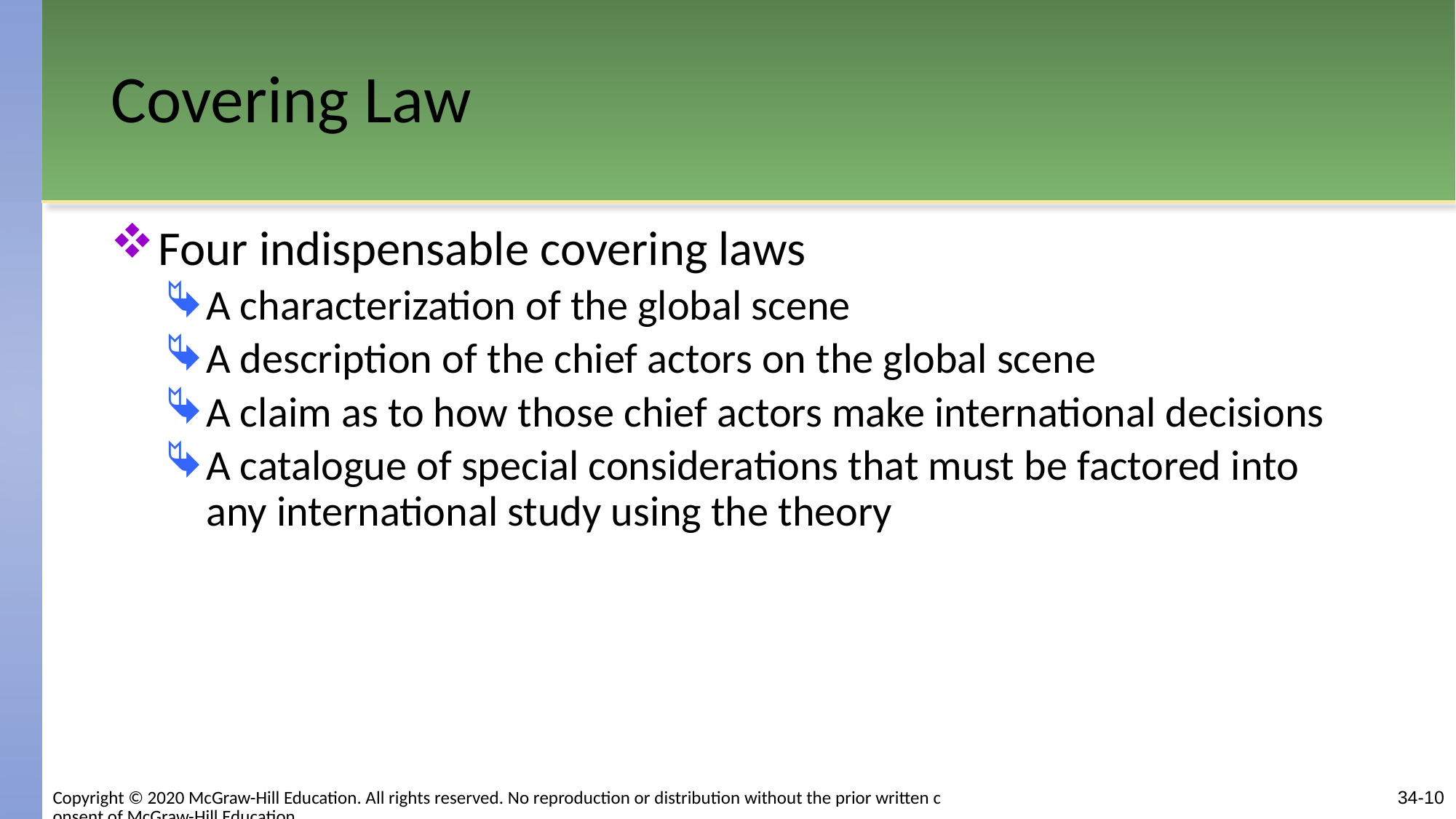

# Covering Law
Four indispensable covering laws
A characterization of the global scene
A description of the chief actors on the global scene
A claim as to how those chief actors make international decisions
A catalogue of special considerations that must be factored into any international study using the theory
Copyright © 2020 McGraw-Hill Education. All rights reserved. No reproduction or distribution without the prior written consent of McGraw-Hill Education.
34-10